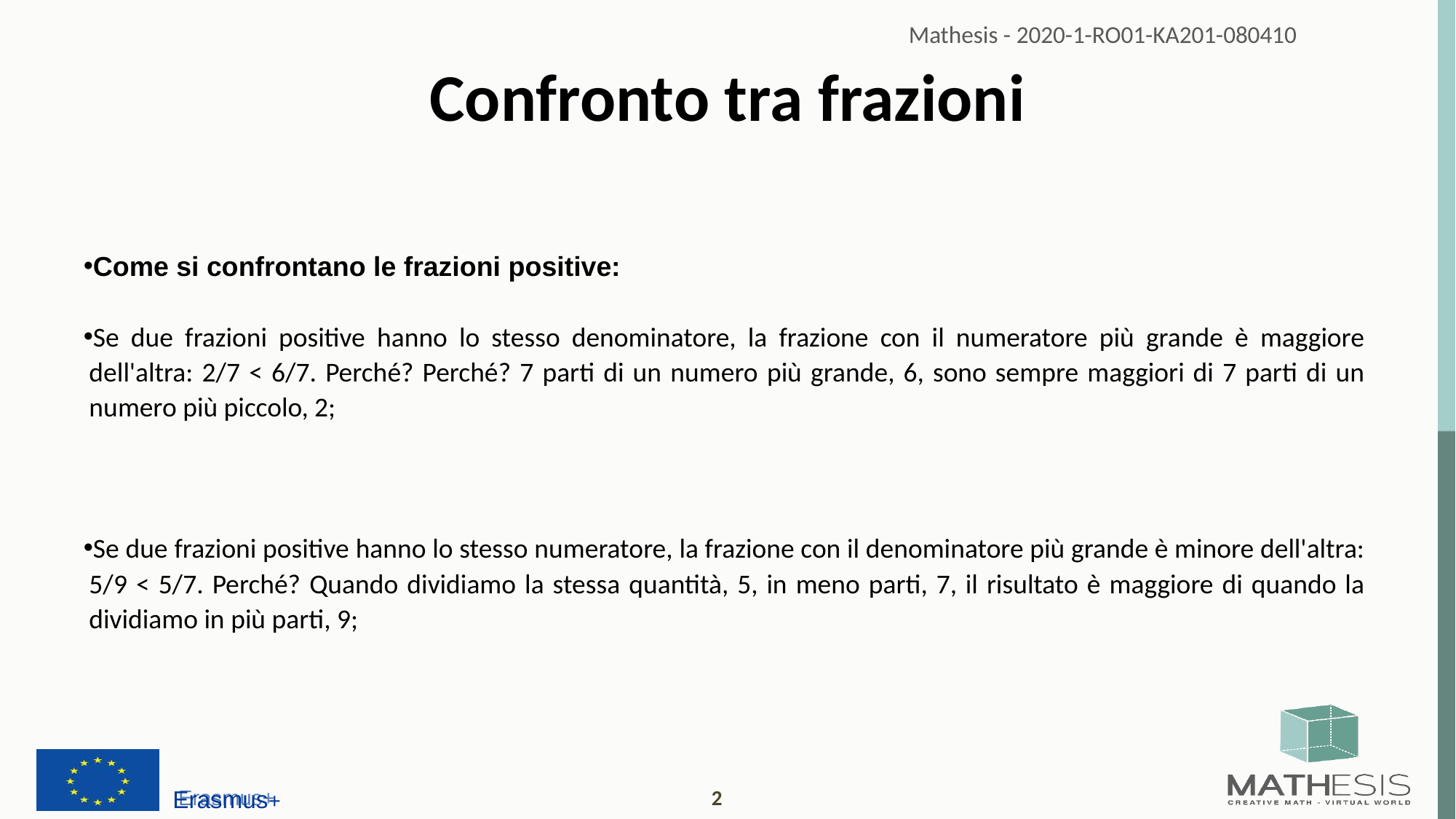

# Confronto tra frazioni
Come si confrontano le frazioni positive:
Se due frazioni positive hanno lo stesso denominatore, la frazione con il numeratore più grande è maggiore dell'altra: 2/7 < 6/7. Perché? Perché? 7 parti di un numero più grande, 6, sono sempre maggiori di 7 parti di un numero più piccolo, 2;

Se due frazioni positive hanno lo stesso numeratore, la frazione con il denominatore più grande è minore dell'altra: 5/9 < 5/7. Perché? Quando dividiamo la stessa quantità, 5, in meno parti, 7, il risultato è maggiore di quando la dividiamo in più parti, 9;